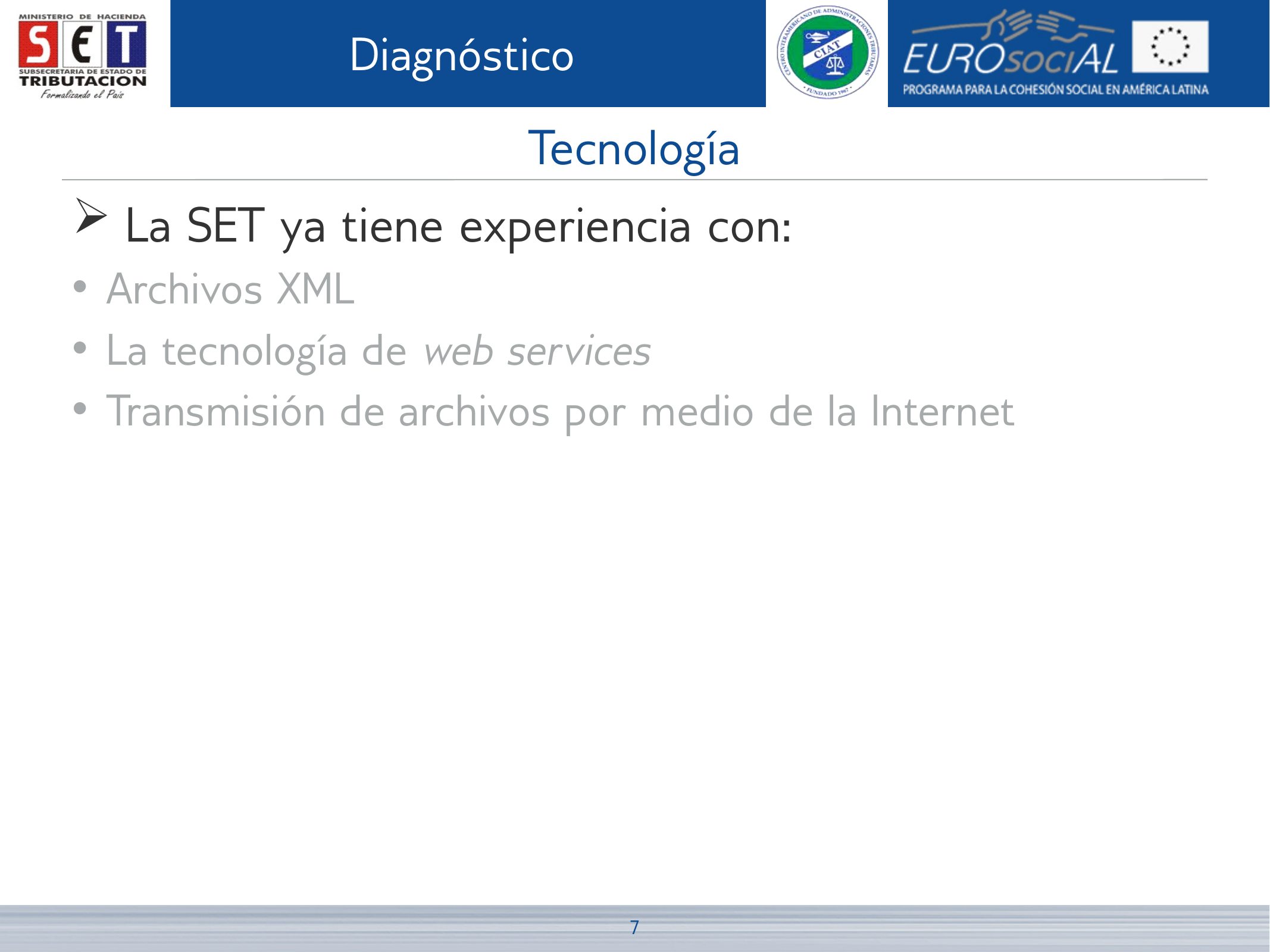

Diagnóstico
# Tecnología
La SET ya tiene experiencia con:
Archivos XML
La tecnología de web services
Transmisión de archivos por medio de la Internet
7